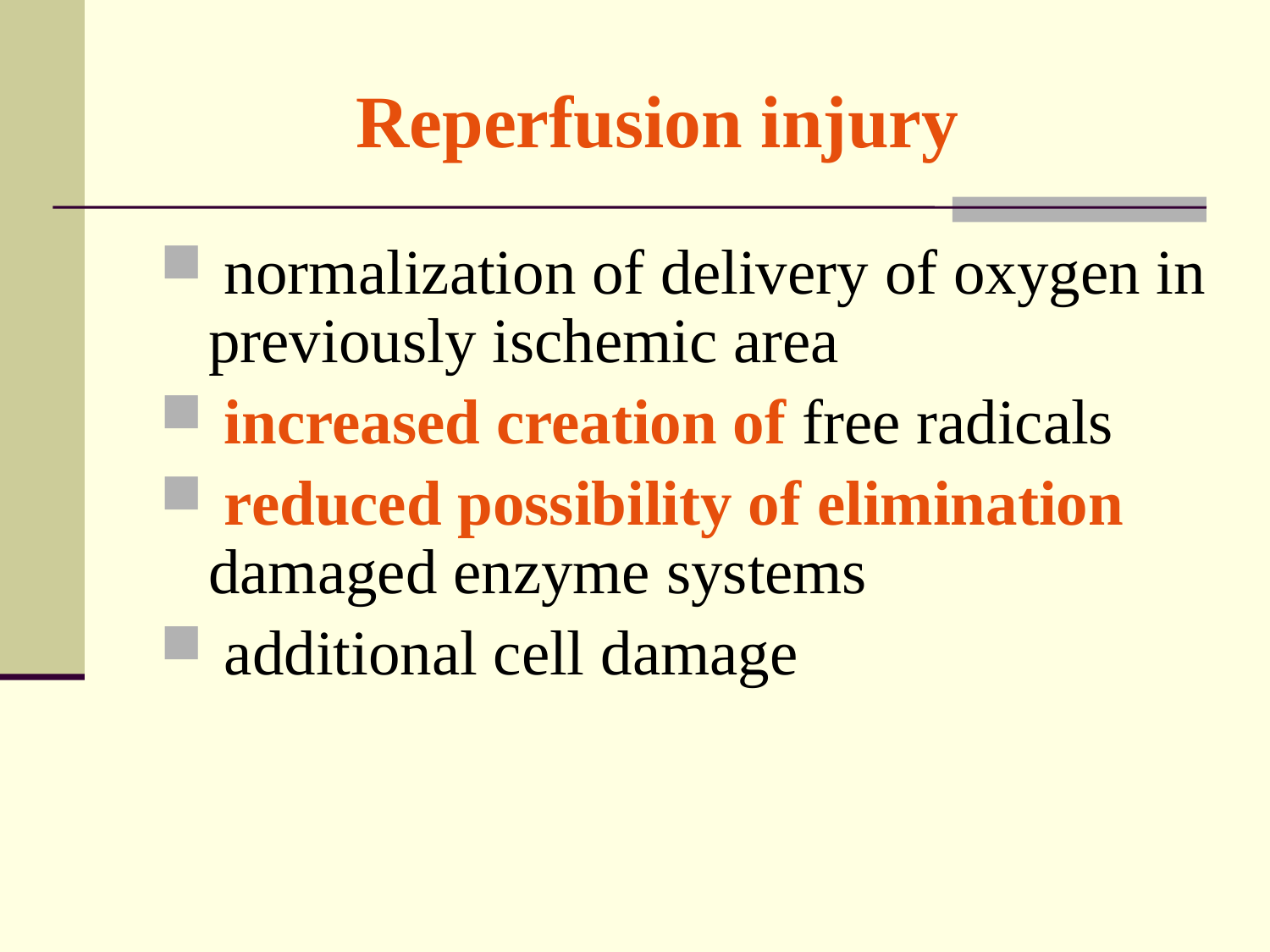

# Reperfusion injury
 normalization of delivery of oxygen in previously ischemic area
 increased creation of free radicals
 reduced possibility of elimination damaged enzyme systems
 additional cell damage